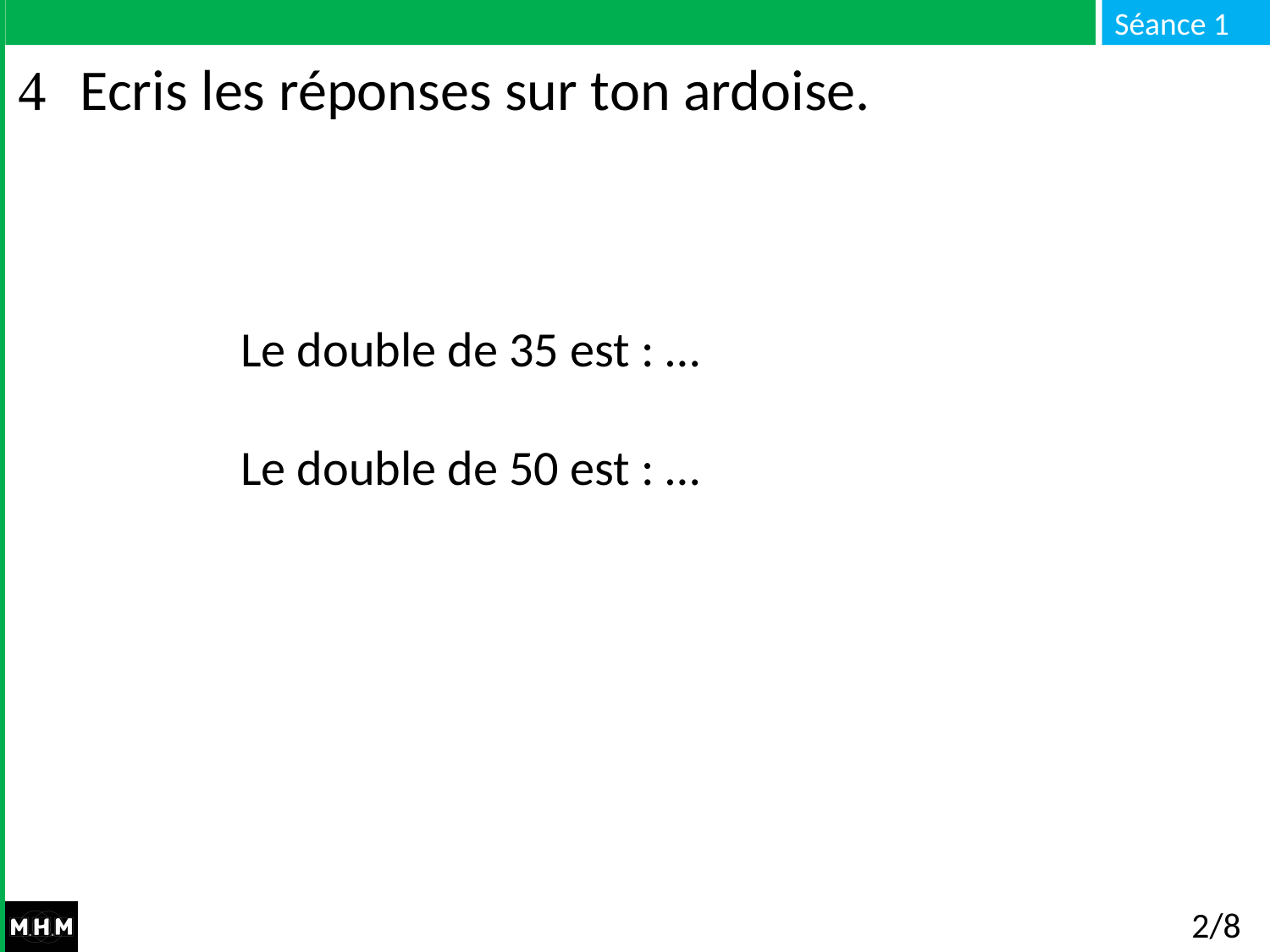

# Ecris les réponses sur ton ardoise.
Le double de 35 est : …
Le double de 50 est : …

2/8